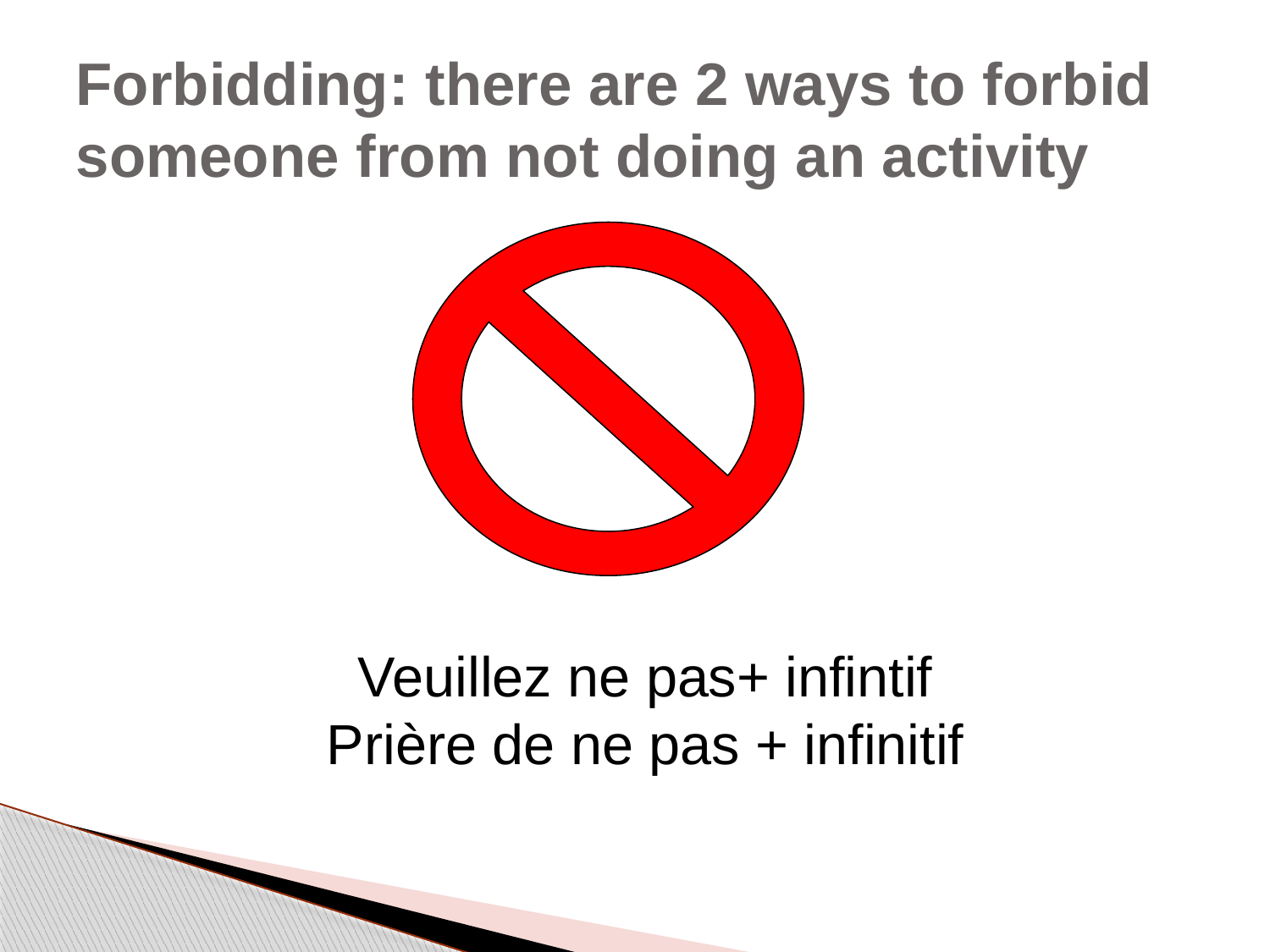

# Forbidding: there are 2 ways to forbid someone from not doing an activity

Veuillez ne pas+ infintif
Prière de ne pas + infinitif